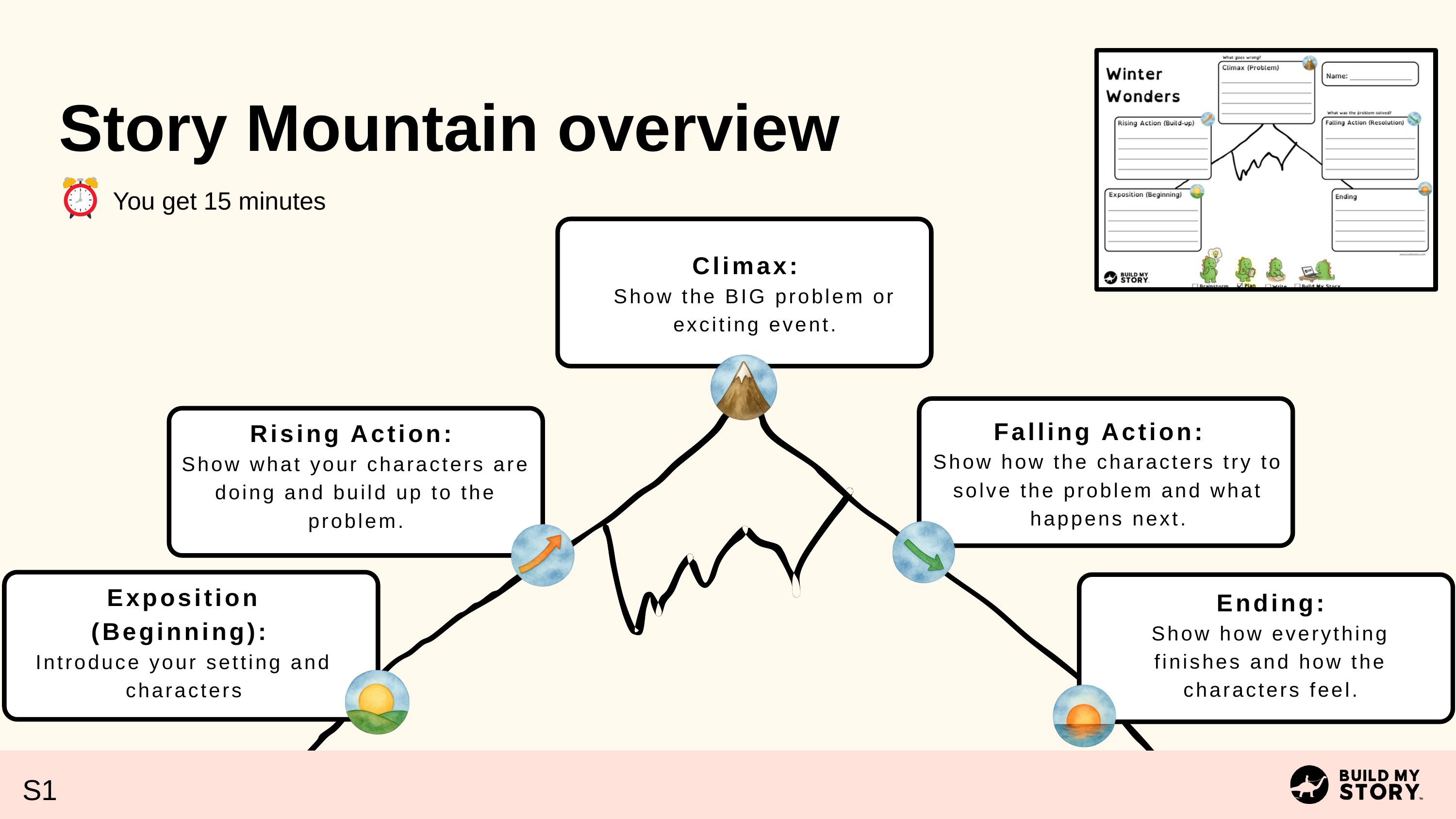

Story Mountain overview

You get 15 minutes

Climax:
Show the BIG problem or exciting event.

Falling Action:
Show how the characters try to solve the problem and what happens next.
Rising Action:
Show what your characters are doing and build up to the problem.

Exposition (Beginning):
Introduce your setting and characters
Ending:
Show how everything finishes and how the characters feel.

S1